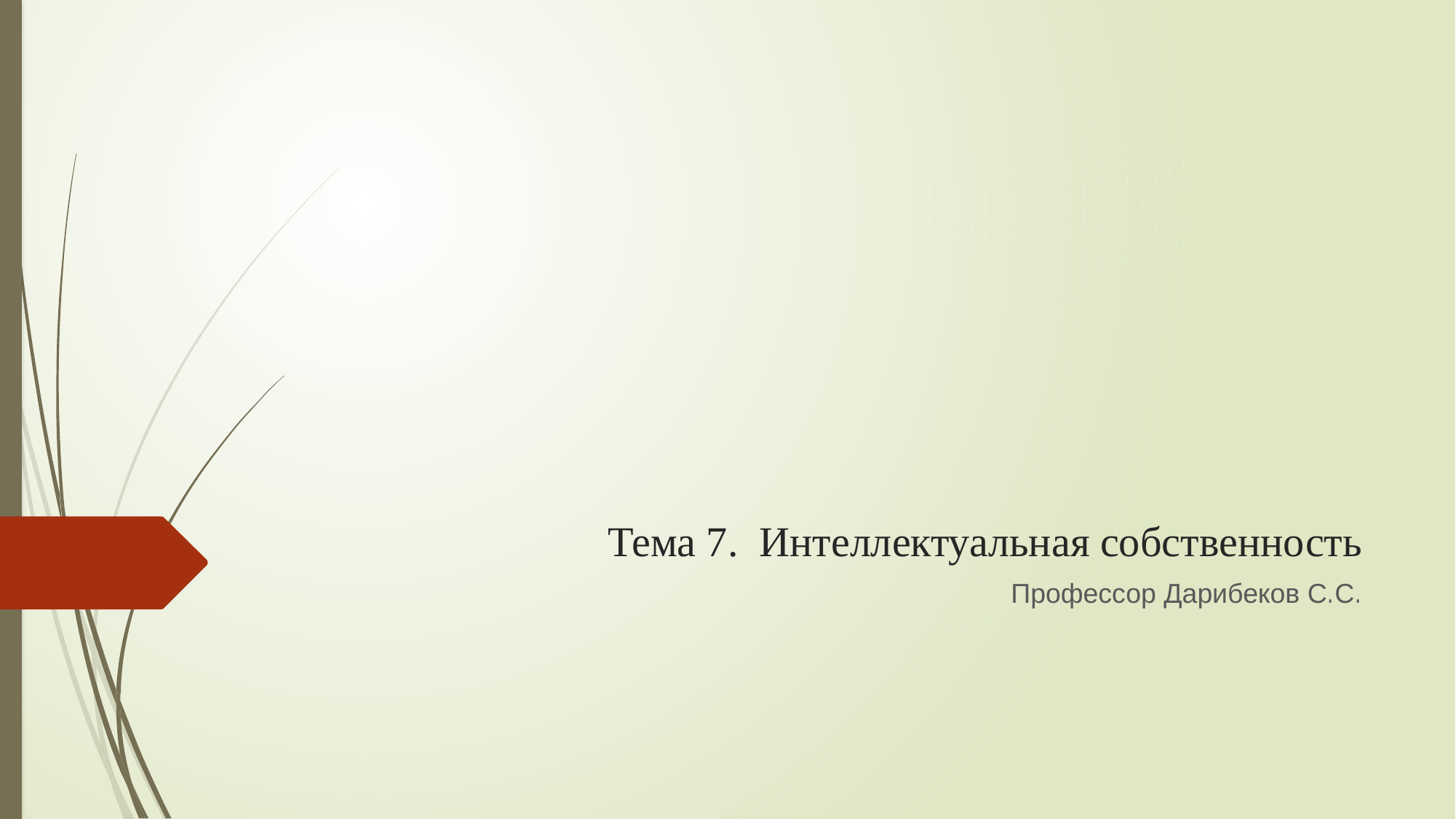

# Тема 7.  Интеллектуальная собственность
Профессор Дарибеков С.С.